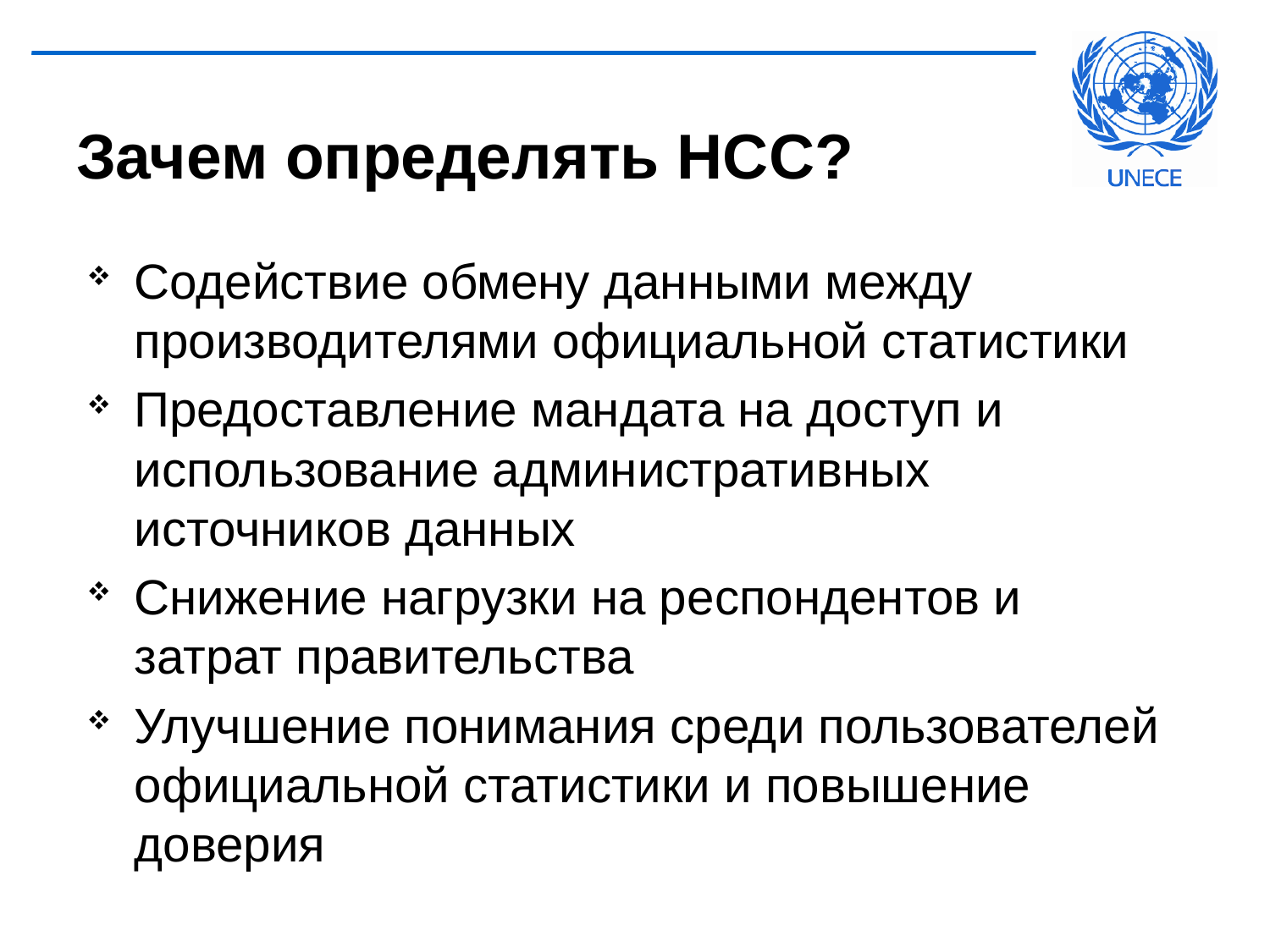

# Зачем определять НСС?
Содействие обмену данными между производителями официальной статистики
Предоставление мандата на доступ и использование административных источников данных
Снижение нагрузки на респондентов и затрат правительства
Улучшение понимания среди пользователей официальной статистики и повышение доверия